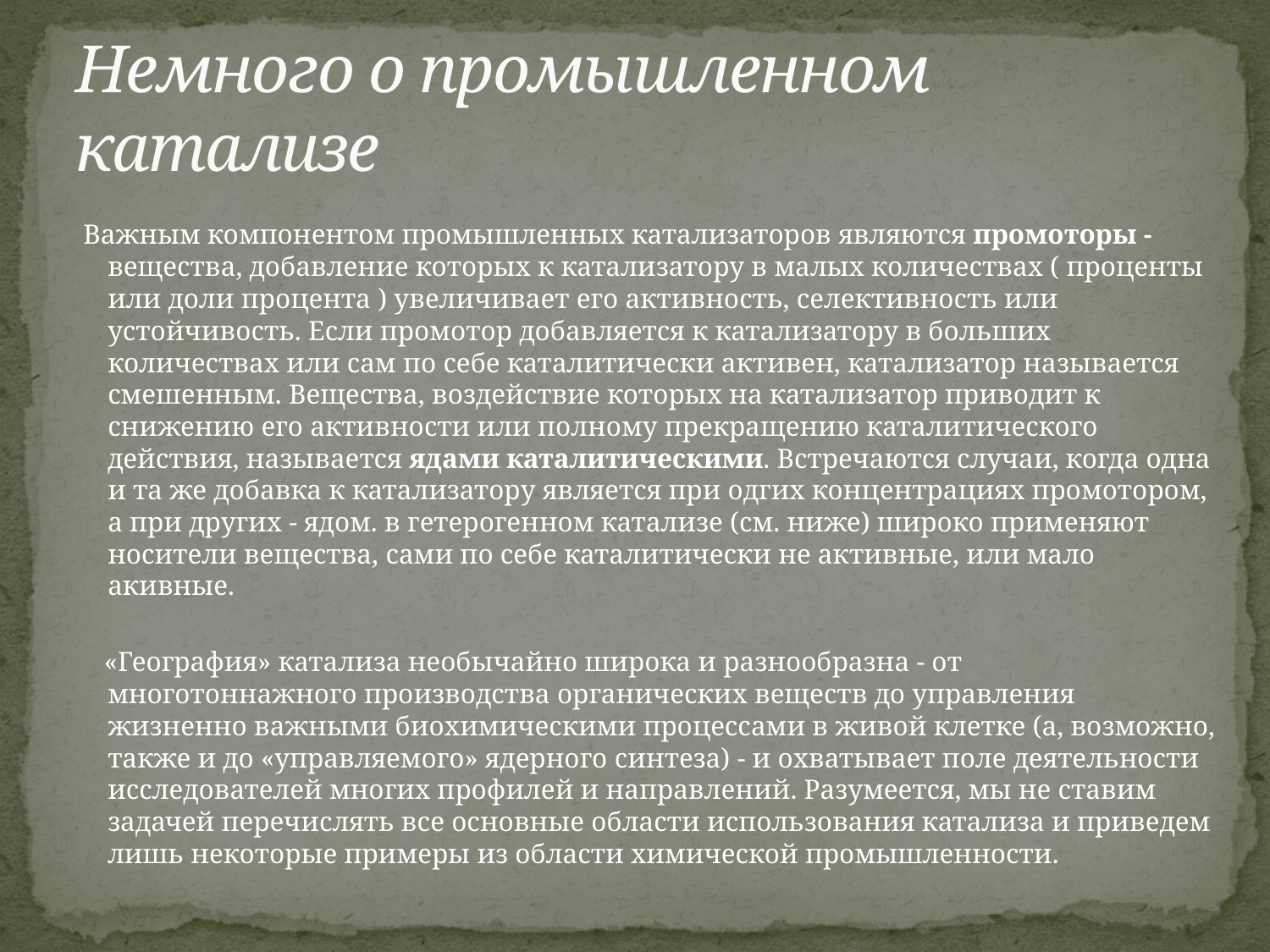

# Немного о промышленном катализе
 Важным компонентом промышленных катализаторов являются промоторы - вещества, добавление которых к катализатору в малых количествах ( проценты или доли процента ) увеличивает его активность, селективность или устойчивость. Если промотор добавляется к катализатору в больших количествах или сам по себе каталитически активен, катализатор называется смешенным. Вещества, воздействие которых на катализатор приводит к снижению его активности или полному прекращению каталитического действия, называется ядами каталитическими. Встречаются случаи, когда одна и та же добавка к катализатору является при одгих концентрациях промотором, а при других - ядом. в гетерогенном катализе (см. ниже) широко применяют носители вещества, сами по себе каталитически не активные, или мало акивные.

    «География» катализа необычайно широка и разнообразна - от многотоннажного производства органических веществ до управления жизненно важными биохимическими процессами в живой клетке (а, возможно, также и до «управляемого» ядерного синтеза) - и охватывает поле деятельности исследователей многих профилей и направлений. Разумеется, мы не ставим задачей перечислять все основные области использования катализа и приведем лишь некоторые примеры из области химической промышленности.